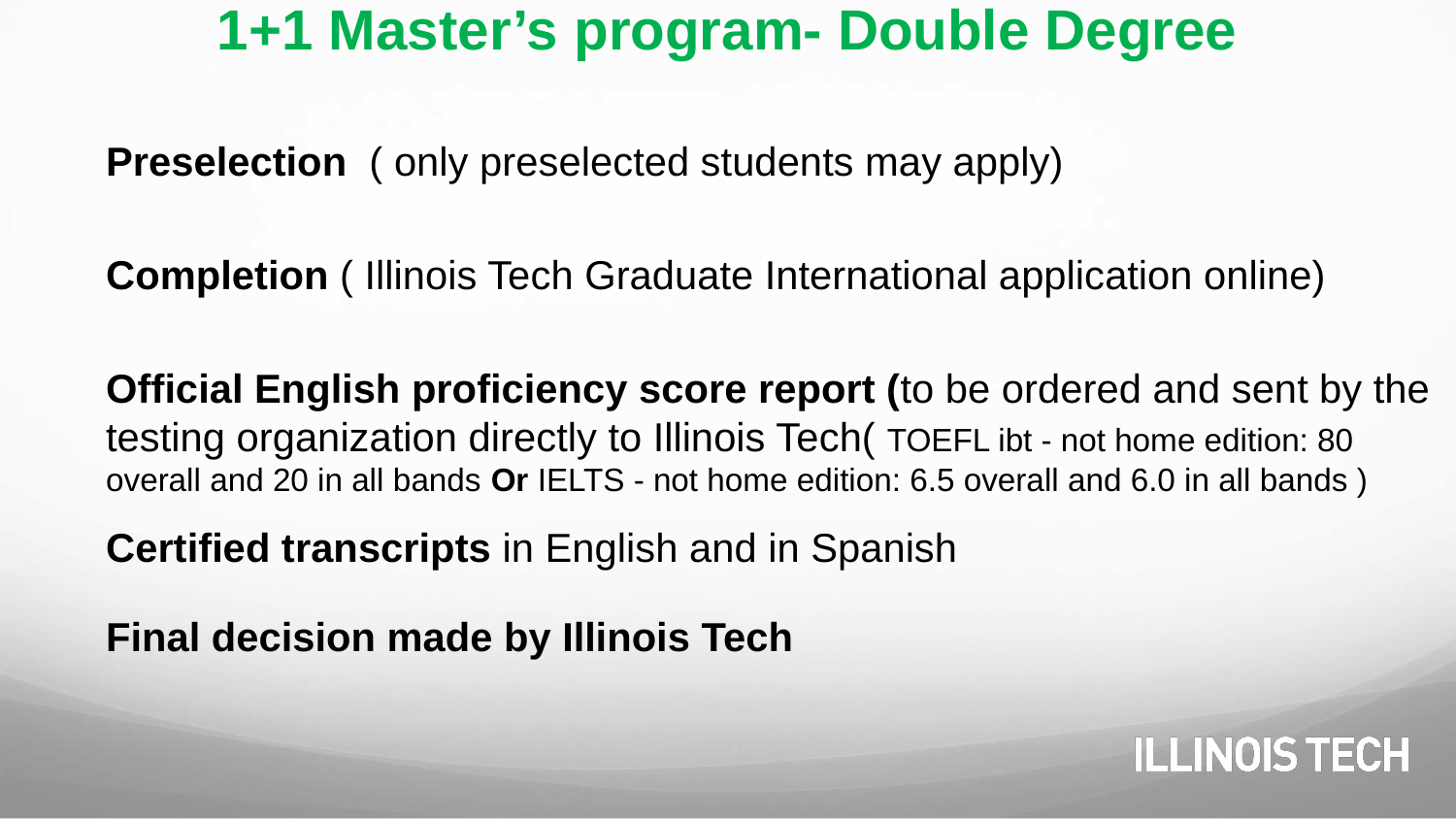

# 1+1 Master’s program- Double Degree
Preselection  ( only preselected students may apply)
Completion ( Illinois Tech Graduate International application online)
Official English proficiency score report (to be ordered and sent by the testing organization directly to Illinois Tech( TOEFL ibt - not home edition: 80 overall and 20 in all bands Or IELTS - not home edition: 6.5 overall and 6.0 in all bands )
Certified transcripts in English and in Spanish
Final decision made by Illinois Tech